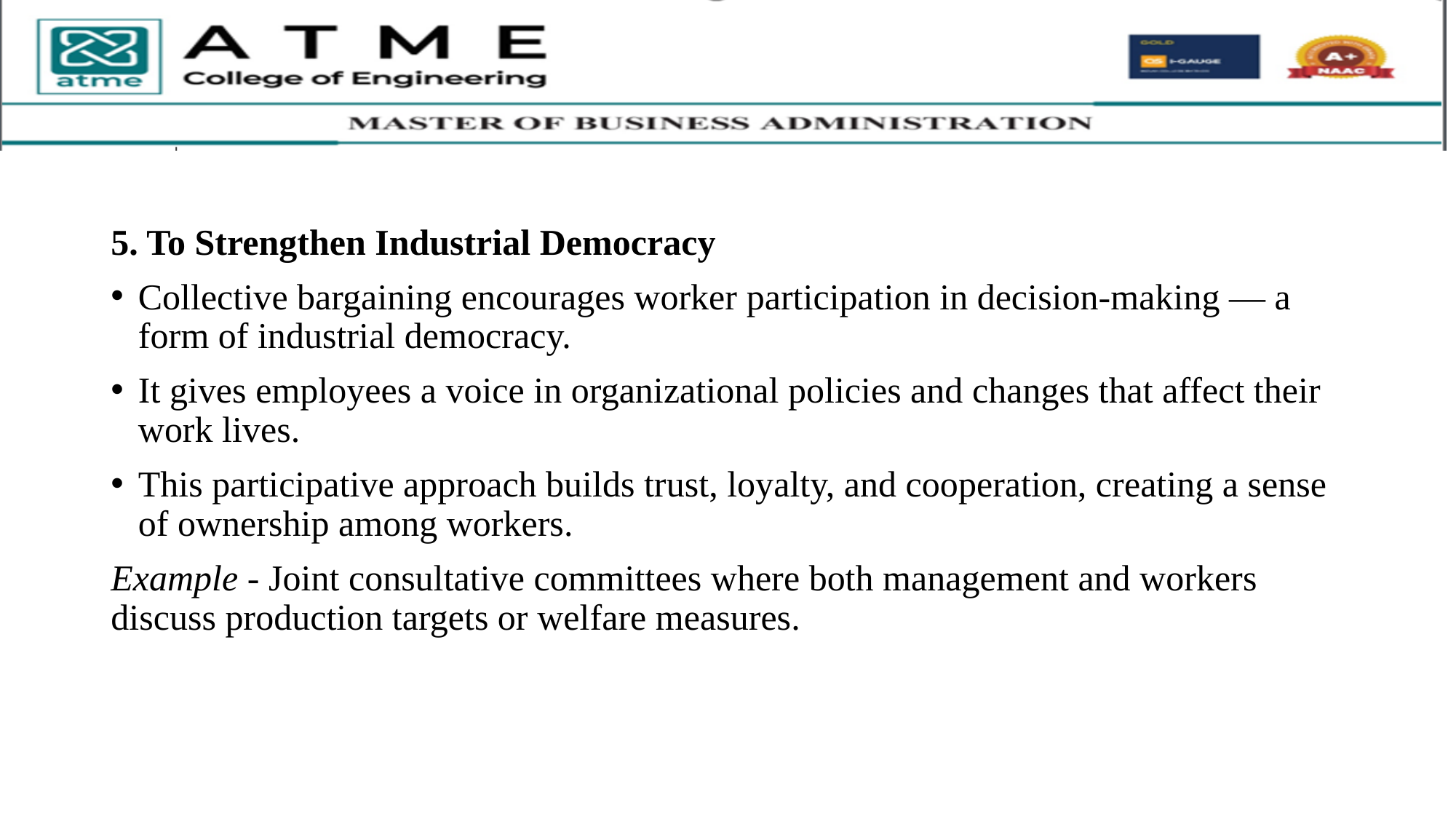

5. To Strengthen Industrial Democracy
Collective bargaining encourages worker participation in decision-making — a form of industrial democracy.
It gives employees a voice in organizational policies and changes that affect their work lives.
This participative approach builds trust, loyalty, and cooperation, creating a sense of ownership among workers.
Example - Joint consultative committees where both management and workers discuss production targets or welfare measures.